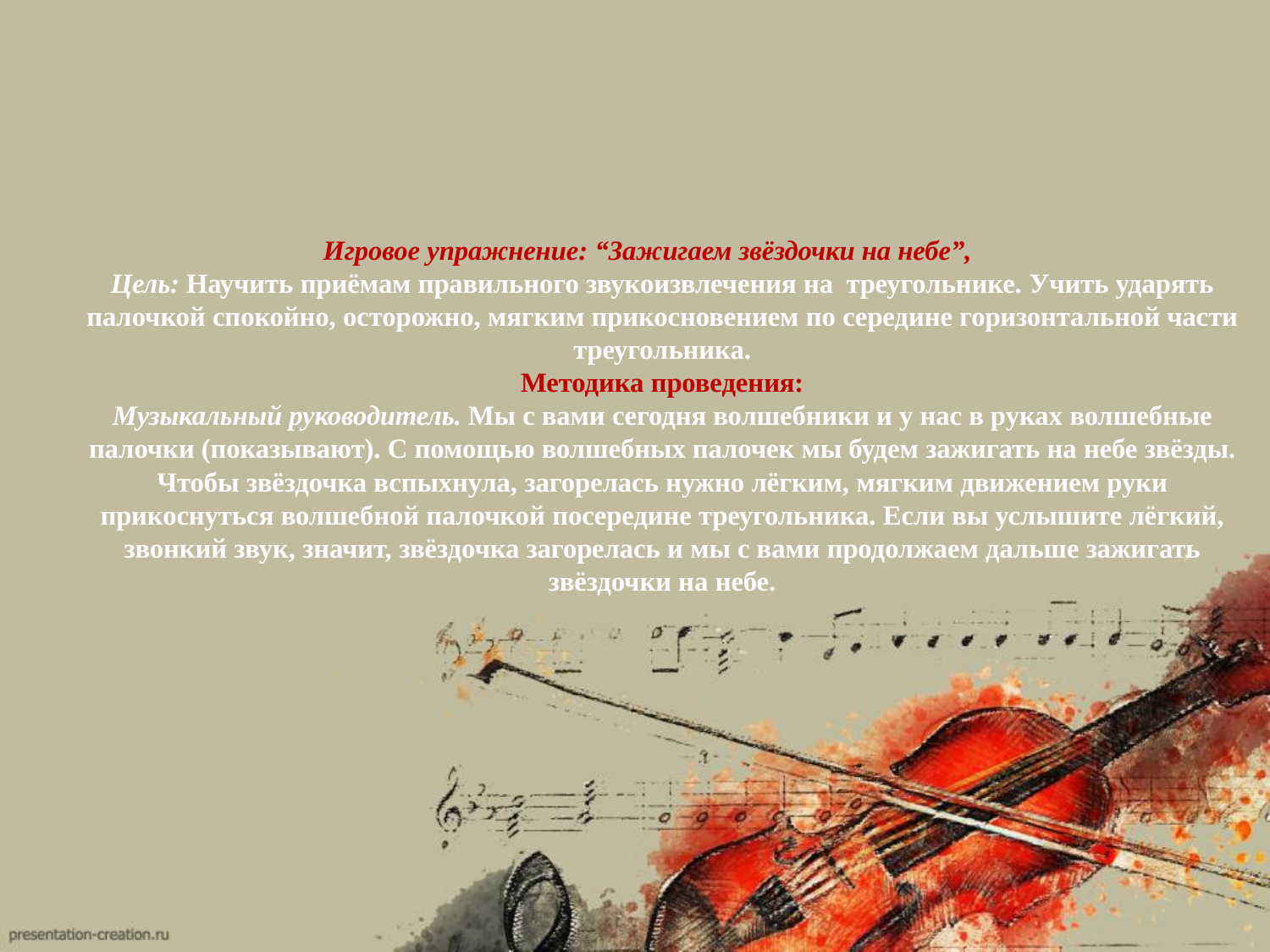

# Игровое упражнение: “Зажигаем звёздочки на небе”, Цель: Научить приёмам правильного звукоизвлечения на треугольнике. Учить ударять палочкой спокойно, осторожно, мягким прикосновением по середине горизонтальной части треугольника. Методика проведения: Музыкальный руководитель. Мы с вами сегодня волшебники и у нас в руках волшебные палочки (показывают). С помощью волшебных палочек мы будем зажигать на небе звёзды. Чтобы звёздочка вспыхнула, загорелась нужно лёгким, мягким движением руки прикоснуться волшебной палочкой посередине треугольника. Если вы услышите лёгкий, звонкий звук, значит, звёздочка загорелась и мы с вами продолжаем дальше зажигать звёздочки на небе.